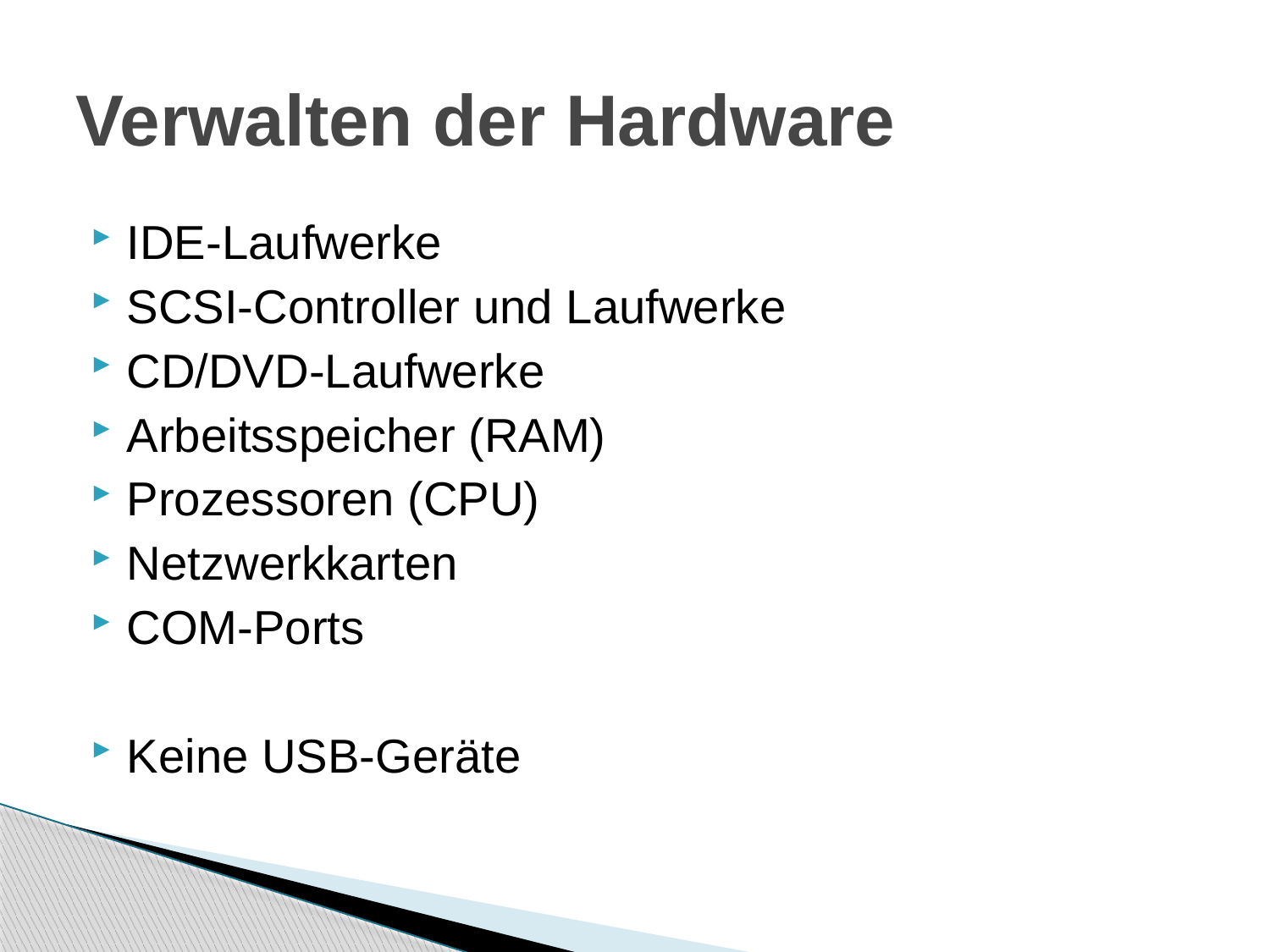

# Verwalten der Hardware
IDE-Laufwerke
SCSI-Controller und Laufwerke
CD/DVD-Laufwerke
Arbeitsspeicher (RAM)
Prozessoren (CPU)
Netzwerkkarten
COM-Ports

Keine USB-Geräte